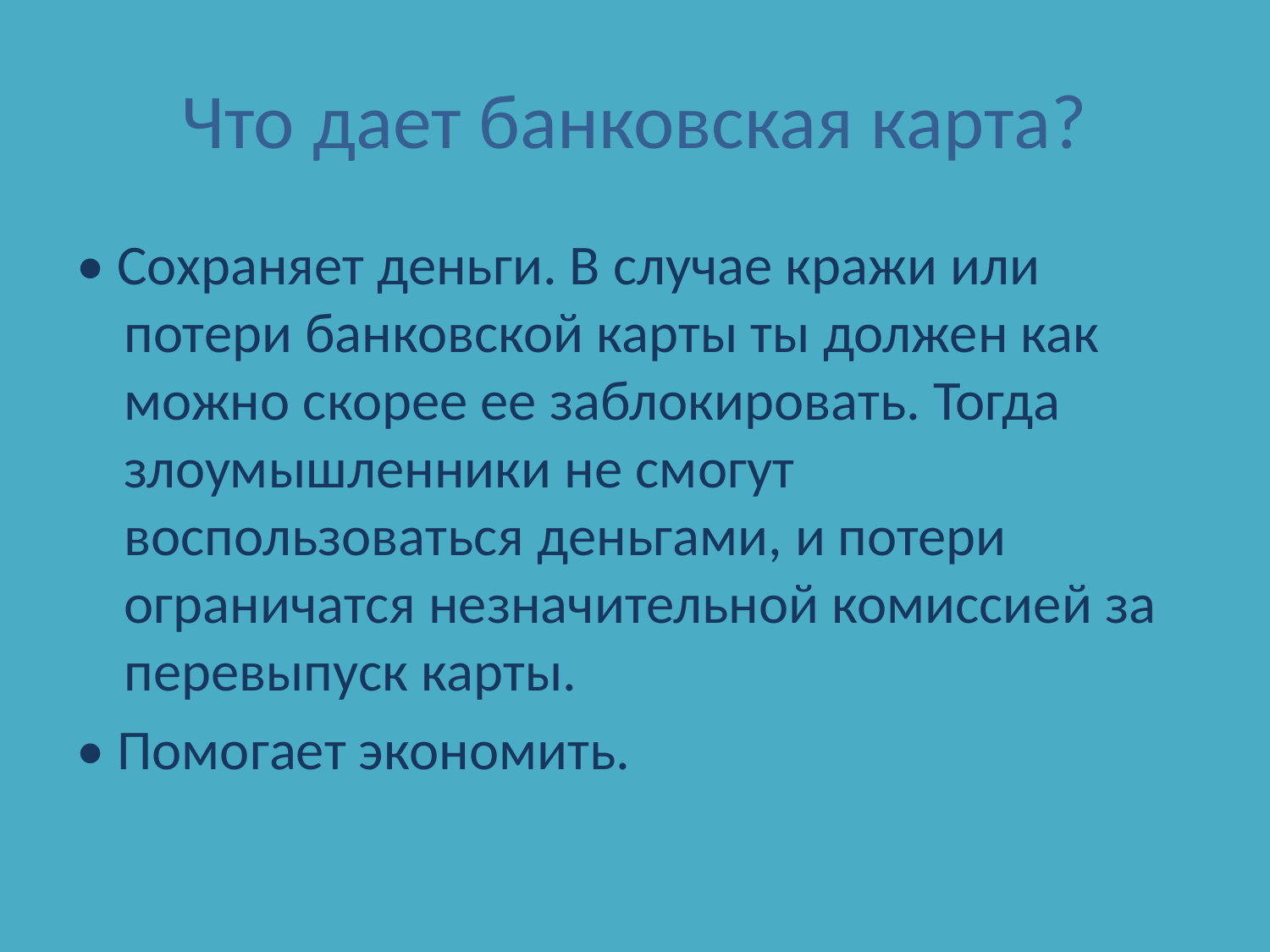

# Что дает банковская карта?
• Сохраняет деньги. В случае кражи или потери банковской карты ты должен как можно скорее ее заблокировать. Тогда злоумышленники не смогут воспользоваться деньгами, и потери ограничатся незначительной комиссией за перевыпуск карты.
• Помогает экономить.